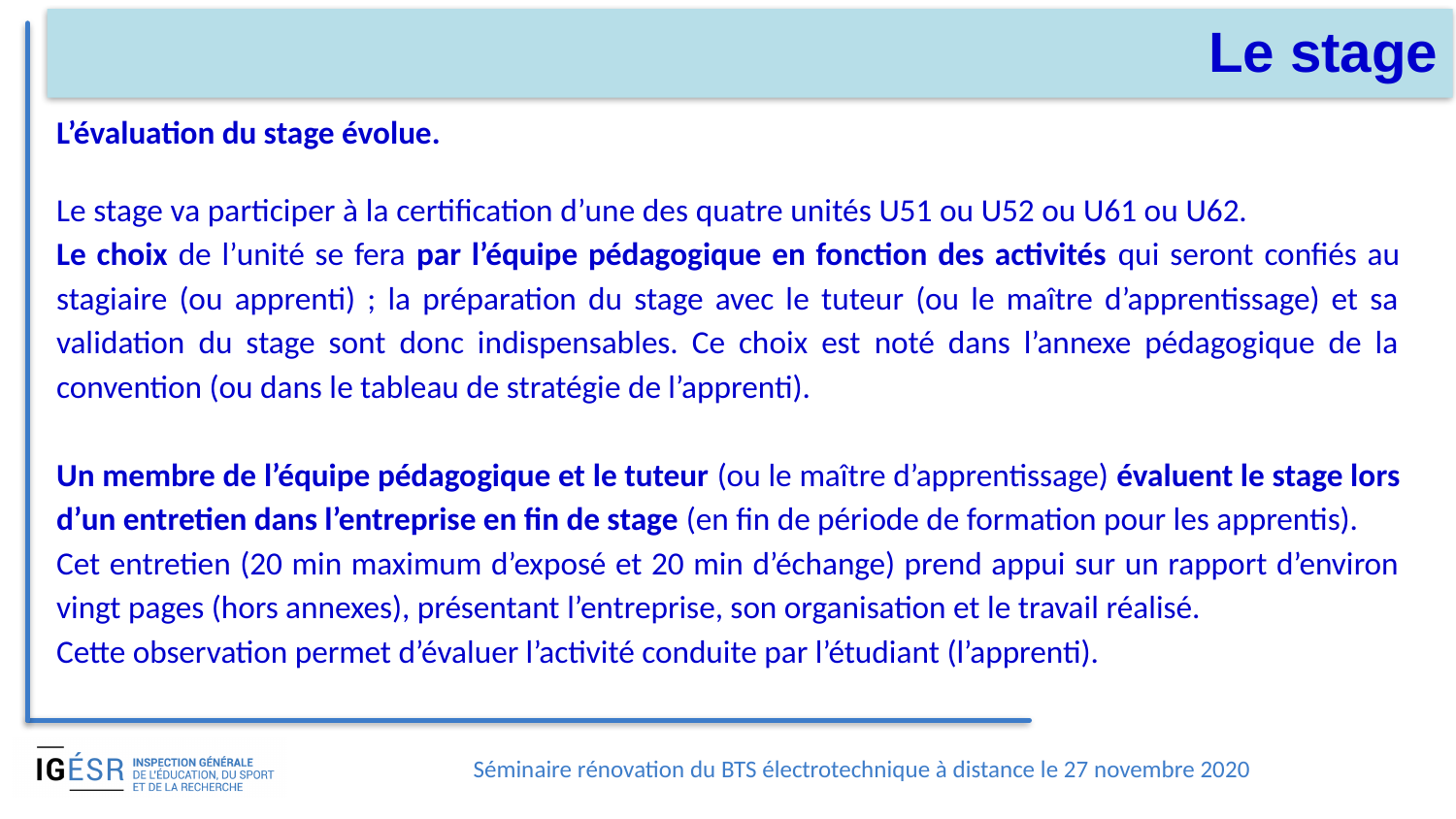

# Le stage
L’évaluation du stage évolue.

Le stage va participer à la certification d’une des quatre unités U51 ou U52 ou U61 ou U62.
Le choix de l’unité se fera par l’équipe pédagogique en fonction des activités qui seront confiés au stagiaire (ou apprenti) ; la préparation du stage avec le tuteur (ou le maître d’apprentissage) et sa validation du stage sont donc indispensables. Ce choix est noté dans l’annexe pédagogique de la convention (ou dans le tableau de stratégie de l’apprenti).

Un membre de l’équipe pédagogique et le tuteur (ou le maître d’apprentissage) évaluent le stage lors d’un entretien dans l’entreprise en fin de stage (en fin de période de formation pour les apprentis).
Cet entretien (20 min maximum d’exposé et 20 min d’échange) prend appui sur un rapport d’environ vingt pages (hors annexes), présentant l’entreprise, son organisation et le travail réalisé.
Cette observation permet d’évaluer l’activité conduite par l’étudiant (l’apprenti).